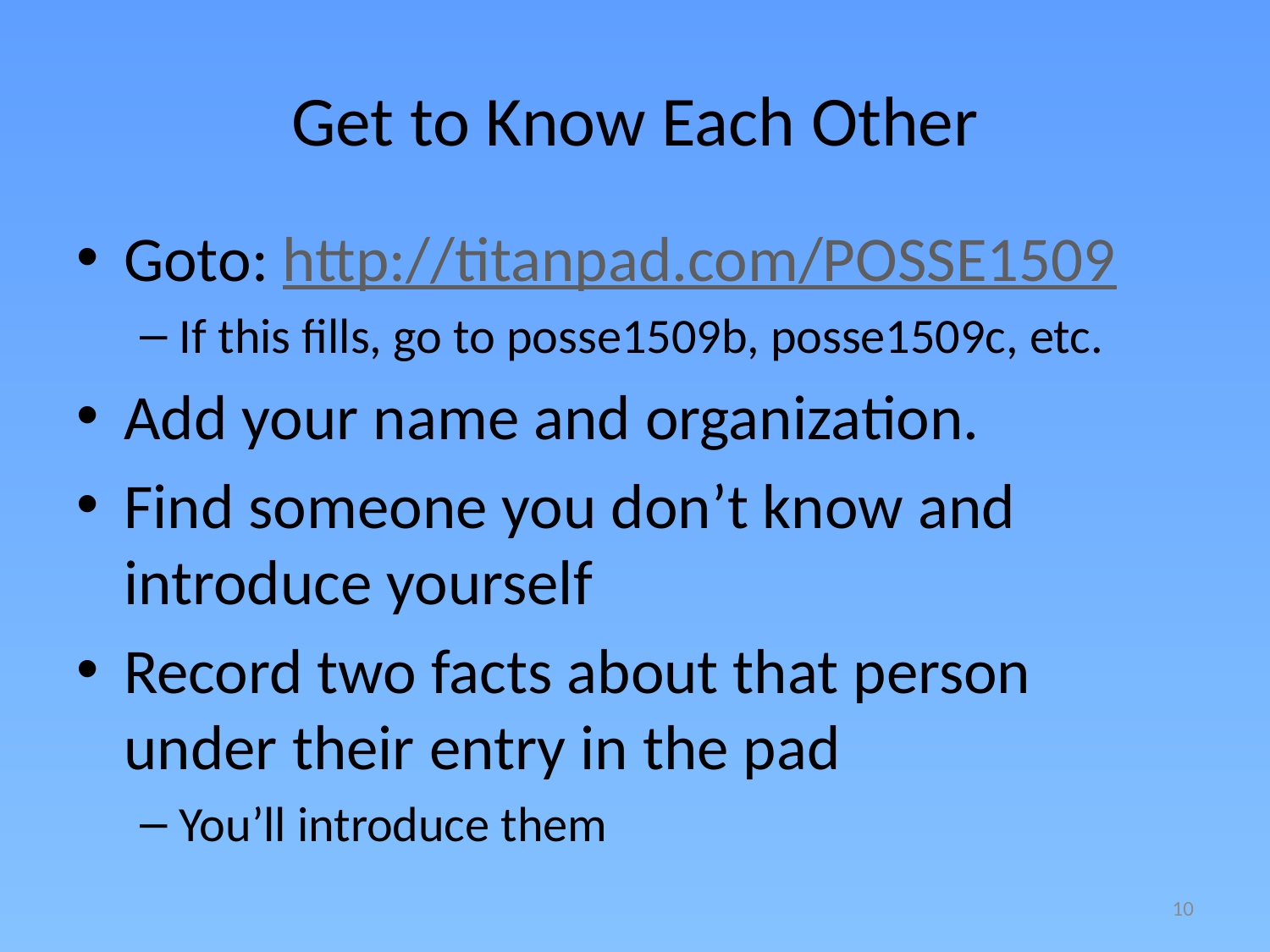

# Get to Know Each Other
Goto: http://titanpad.com/POSSE1509
If this fills, go to posse1509b, posse1509c, etc.
Add your name and organization.
Find someone you don’t know and introduce yourself
Record two facts about that person under their entry in the pad
You’ll introduce them
10